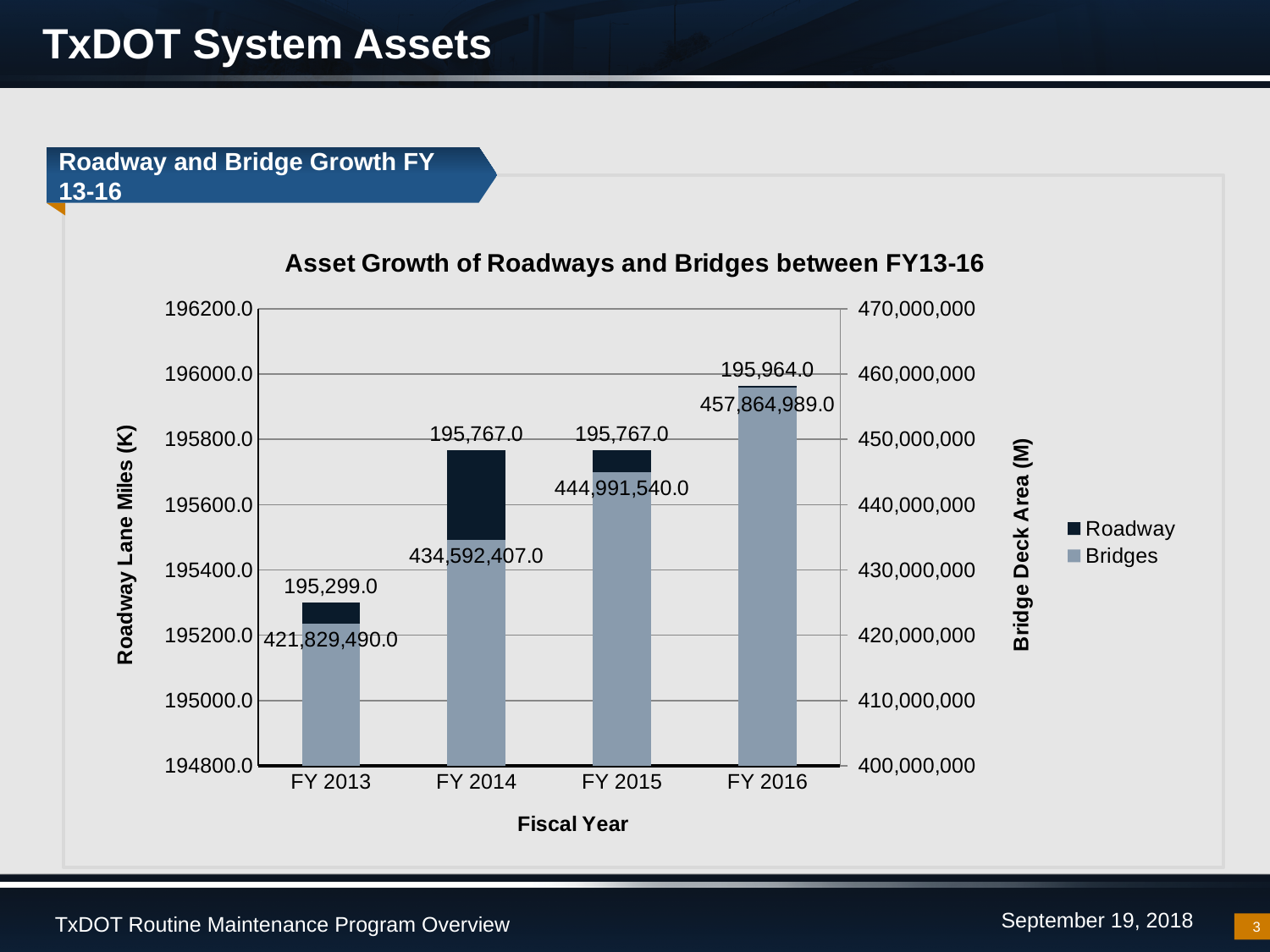

# TxDOT System Assets
Roadway and Bridge Growth FY 13-16

### Chart: Asset Growth of Roadways and Bridges between FY13-16

| Category | Roadway | Bridges |
|---|---|---|
| FY 2013 | 195299.0 | 421829490.0 |
| FY 2014 | 195767.0 | 434592407.0 |
| FY 2015 | 195767.0 | 444991540.0 |
| FY 2016 | 195964.0 | 457864989.0 |
3